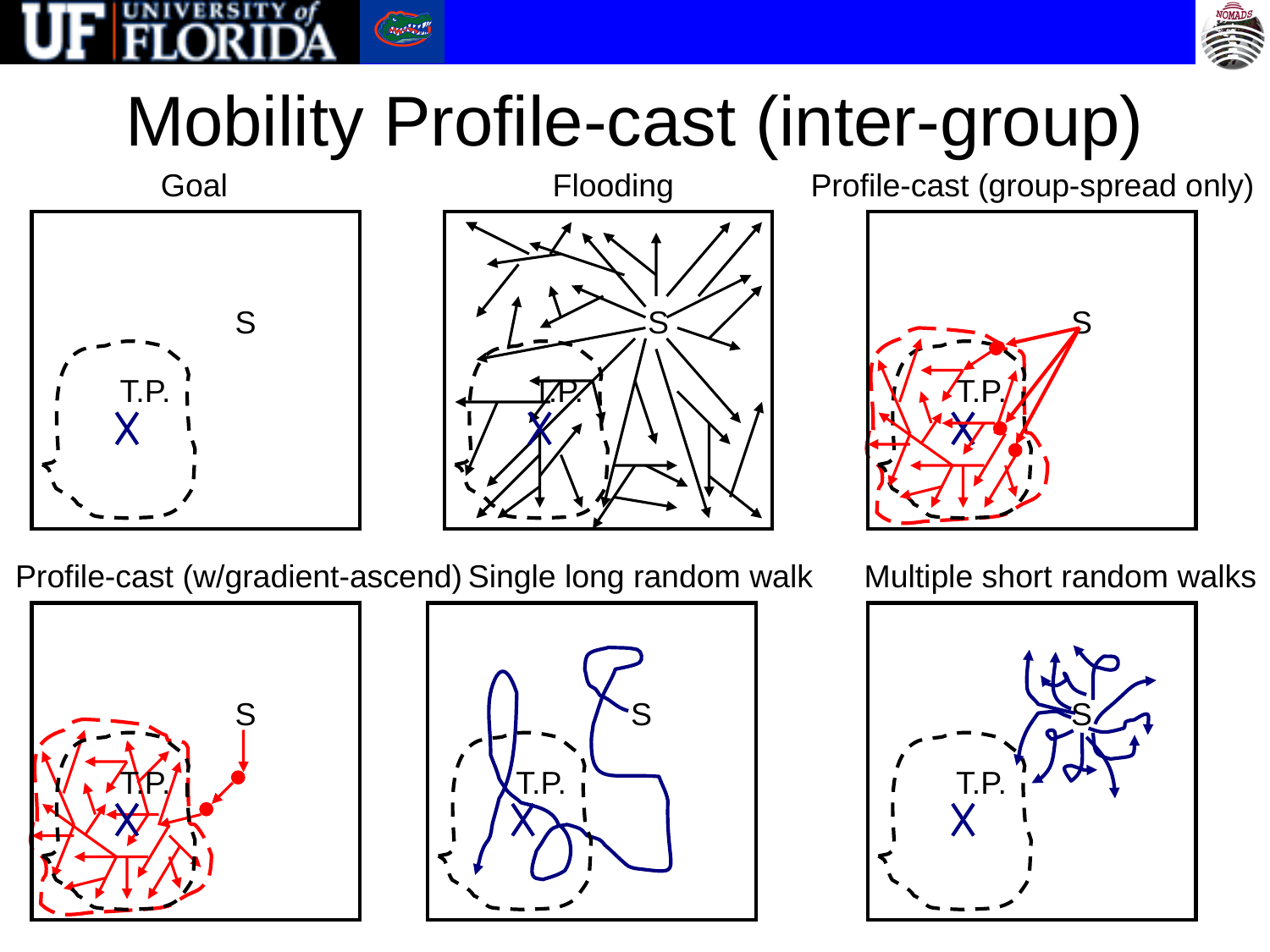

# Mobility Profile-cast (inter-group)
Goal
Flooding
Profile-cast (group-spread only)

S

T.P.

S

T.P.

S

T.P.

Profile-cast (w/gradient-ascend)

S

T.P.

Single long random walk

S

T.P.

Multiple short random walks

S

T.P.